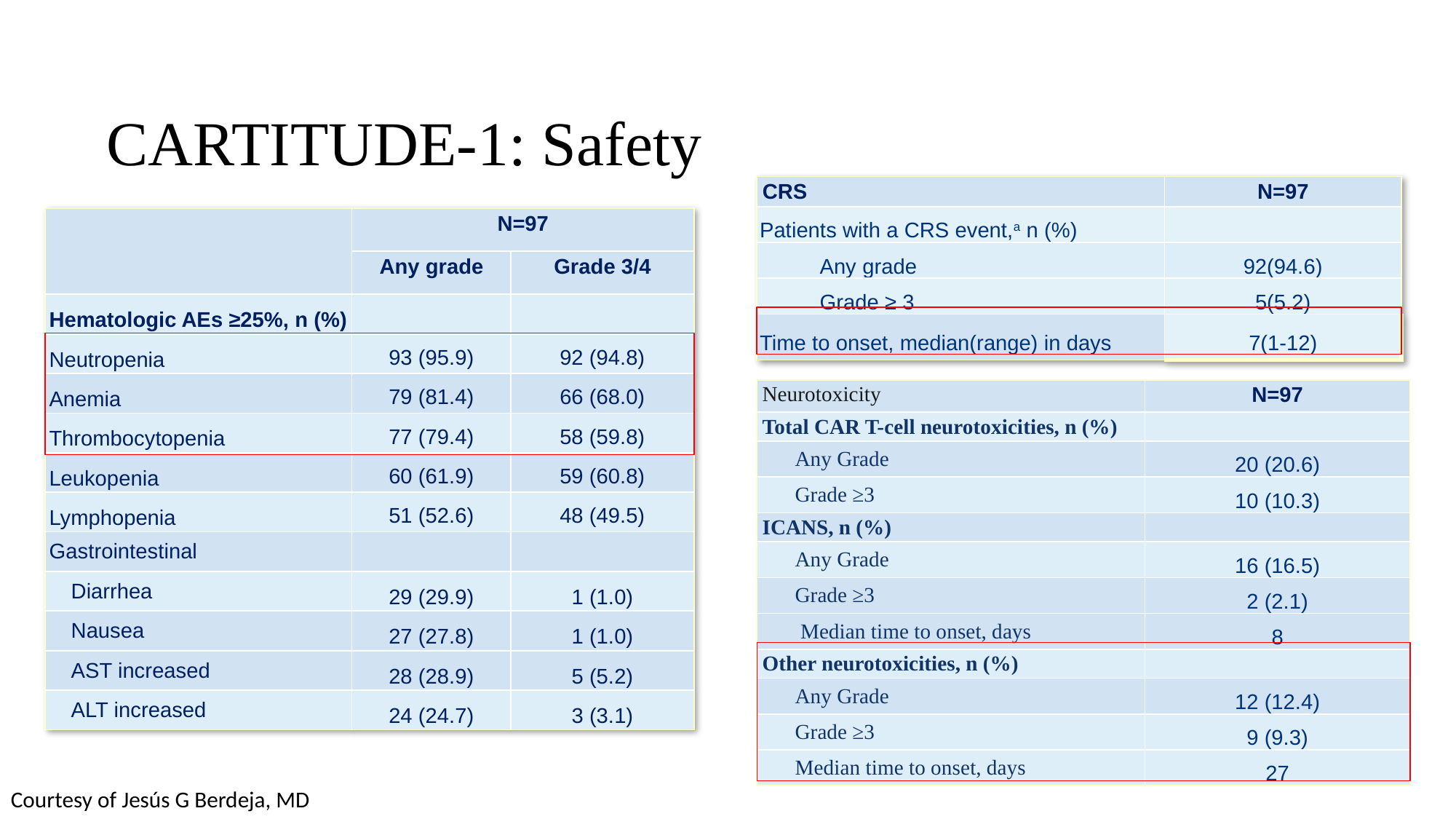

22
# CARTITUDE-1: Safety
| CRS | N=97 |
| --- | --- |
| Patients with a CRS event,a n (%) |  |
| Any grade | 92(94.6) |
| Grade ≥ 3 | 5(5.2) |
| Time to onset, median(range) in days | 7(1-12) |
|  | N=97 |  |
| --- | --- | --- |
|  | Any grade | Grade 3/4 |
| Hematologic AEs ≥25%, n (%) |  |  |
| Neutropenia | 93 (95.9) | 92 (94.8) |
| Anemia | 79 (81.4) | 66 (68.0) |
| Thrombocytopenia | 77 (79.4) | 58 (59.8) |
| Leukopenia | 60 (61.9) | 59 (60.8) |
| Lymphopenia | 51 (52.6) | 48 (49.5) |
| Gastrointestinal |  |  |
| Diarrhea | 29 (29.9) | 1 (1.0) |
| Nausea | 27 (27.8) | 1 (1.0) |
| AST increased | 28 (28.9) | 5 (5.2) |
| ALT increased | 24 (24.7) | 3 (3.1) |

| Neurotoxicity | N=97 |
| --- | --- |
| Total CAR T-cell neurotoxicities, n (%) |  |
| Any Grade | 20 (20.6) |
| Grade ≥3 | 10 (10.3) |
| ICANS, n (%) |  |
| Any Grade | 16 (16.5) |
| Grade ≥3 | 2 (2.1) |
| Median time to onset, days | 8 |
| Other neurotoxicities, n (%) |  |
| Any Grade | 12 (12.4) |
| Grade ≥3 | 9 (9.3) |
| Median time to onset, days | 27 |

 Saad Z Usmani
Courtesy of Jesús G Berdeja, MD